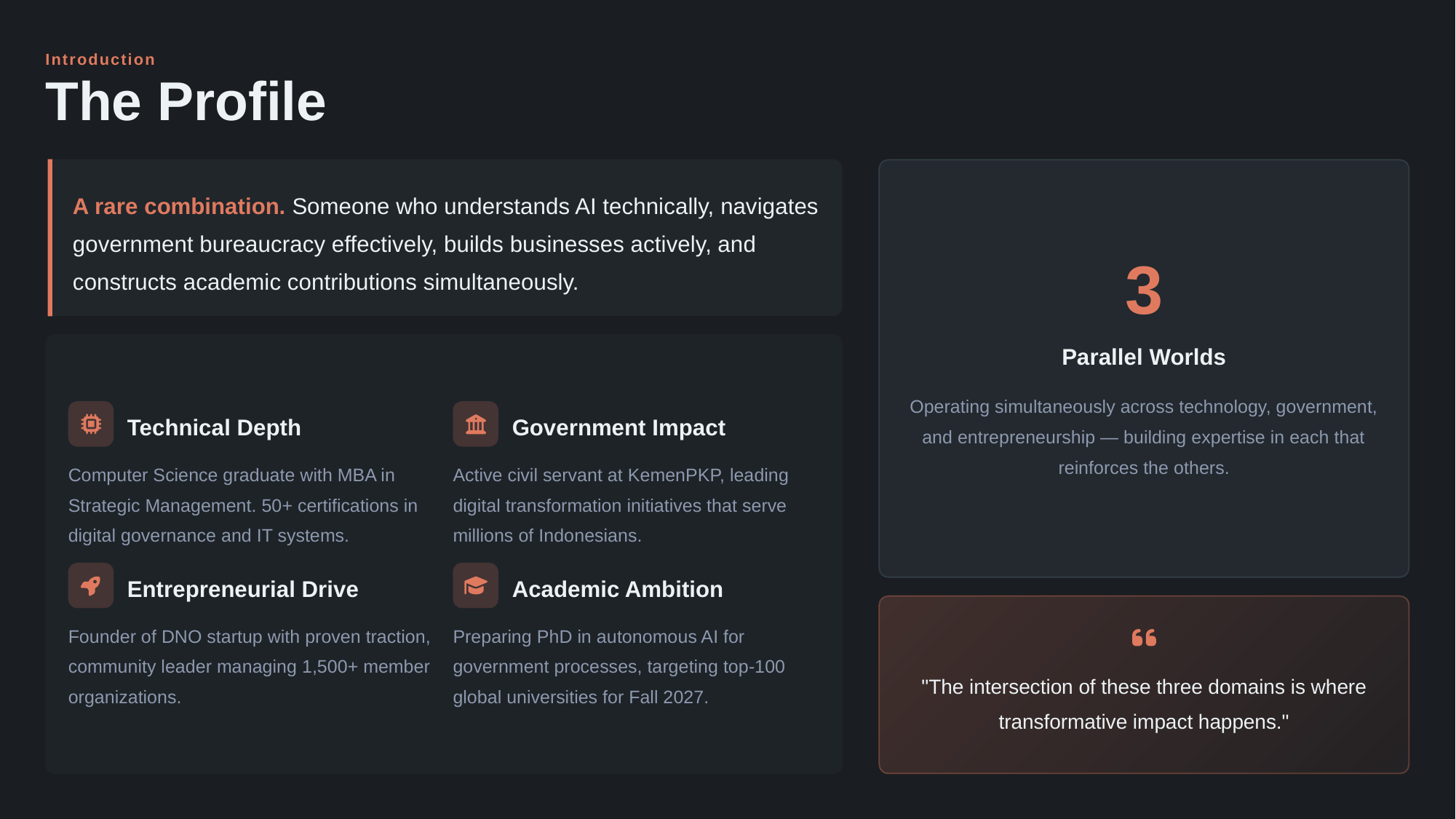

Introduction
The Profile

A rare combination. Someone who understands AI technically, navigates government bureaucracy effectively, builds businesses actively, and constructs academic contributions simultaneously.
3

Parallel Worlds
Operating simultaneously across technology, government, and entrepreneurship — building expertise in each that reinforces the others.

Technical Depth
Government Impact

Computer Science graduate with MBA in Strategic Management. 50+ certifications in digital governance and IT systems.
Active civil servant at KemenPKP, leading digital transformation initiatives that serve millions of Indonesians.

Entrepreneurial Drive
Academic Ambition

Founder of DNO startup with proven traction, community leader managing 1,500+ member organizations.
Preparing PhD in autonomous AI for government processes, targeting top-100 global universities for Fall 2027.

"The intersection of these three domains is where transformative impact happens."